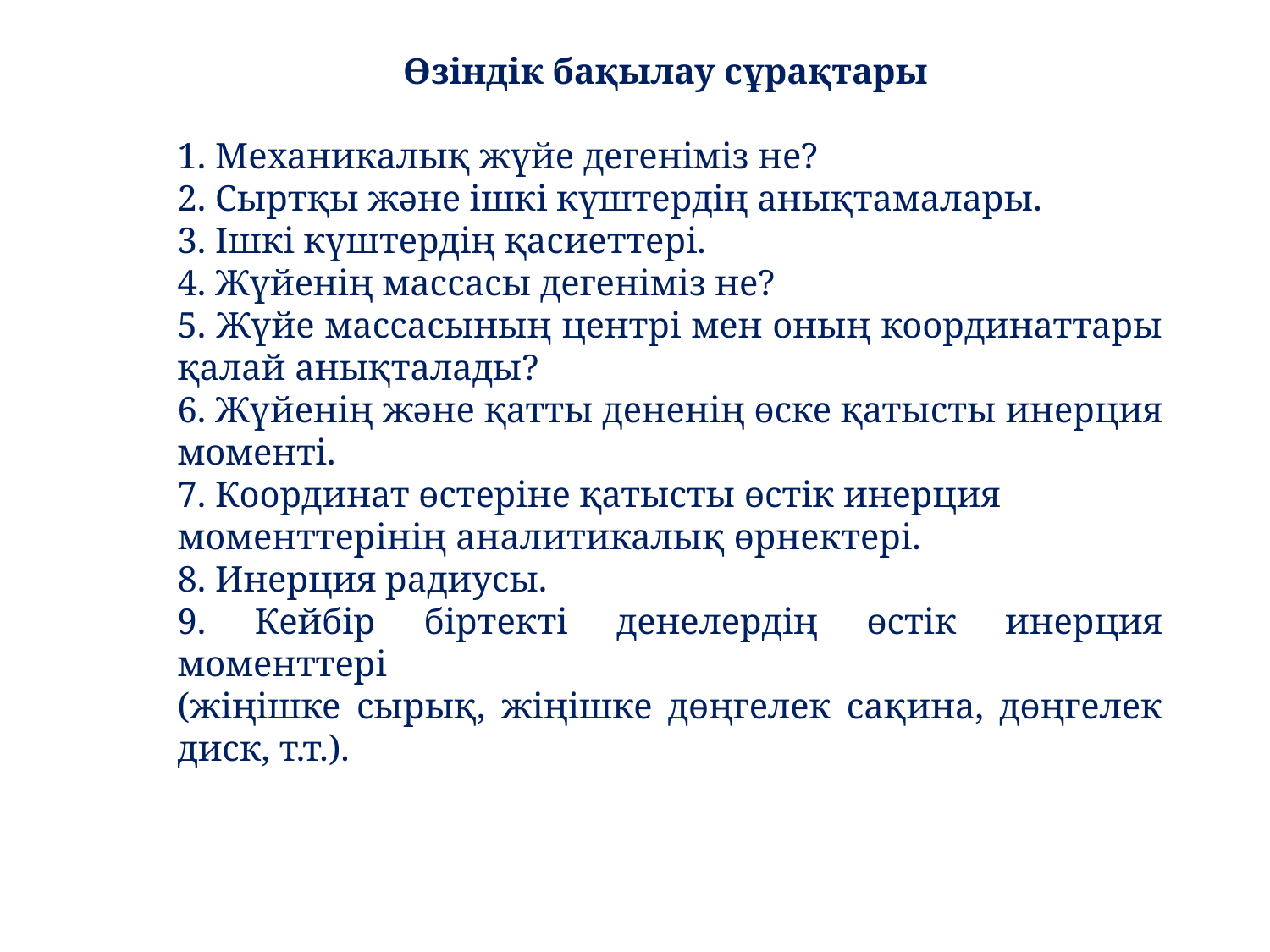

Өзіндік бақылау сұрақтары

1. Механикалық жүйе дегеніміз не?
2. Сыртқы және ішкі күштердің анықтамалары.
3. Ішкі күштердің қасиеттері.
4. Жүйенің массасы дегеніміз не?
5. Жүйе массасының центрі мен оның координаттары
қалай анықталады?
6. Жүйенің және қатты дененің өске қатысты инерция моменті.
7. Координат өстеріне қатысты өстік инерция
моменттерінің аналитикалық өрнектері.
8. Инерция радиусы.
9. Кейбір біртекті денелердің өстік инерция моменттері
(жіңішке сырық, жіңішке дөңгелек сақина, дөңгелек диск, т.т.).